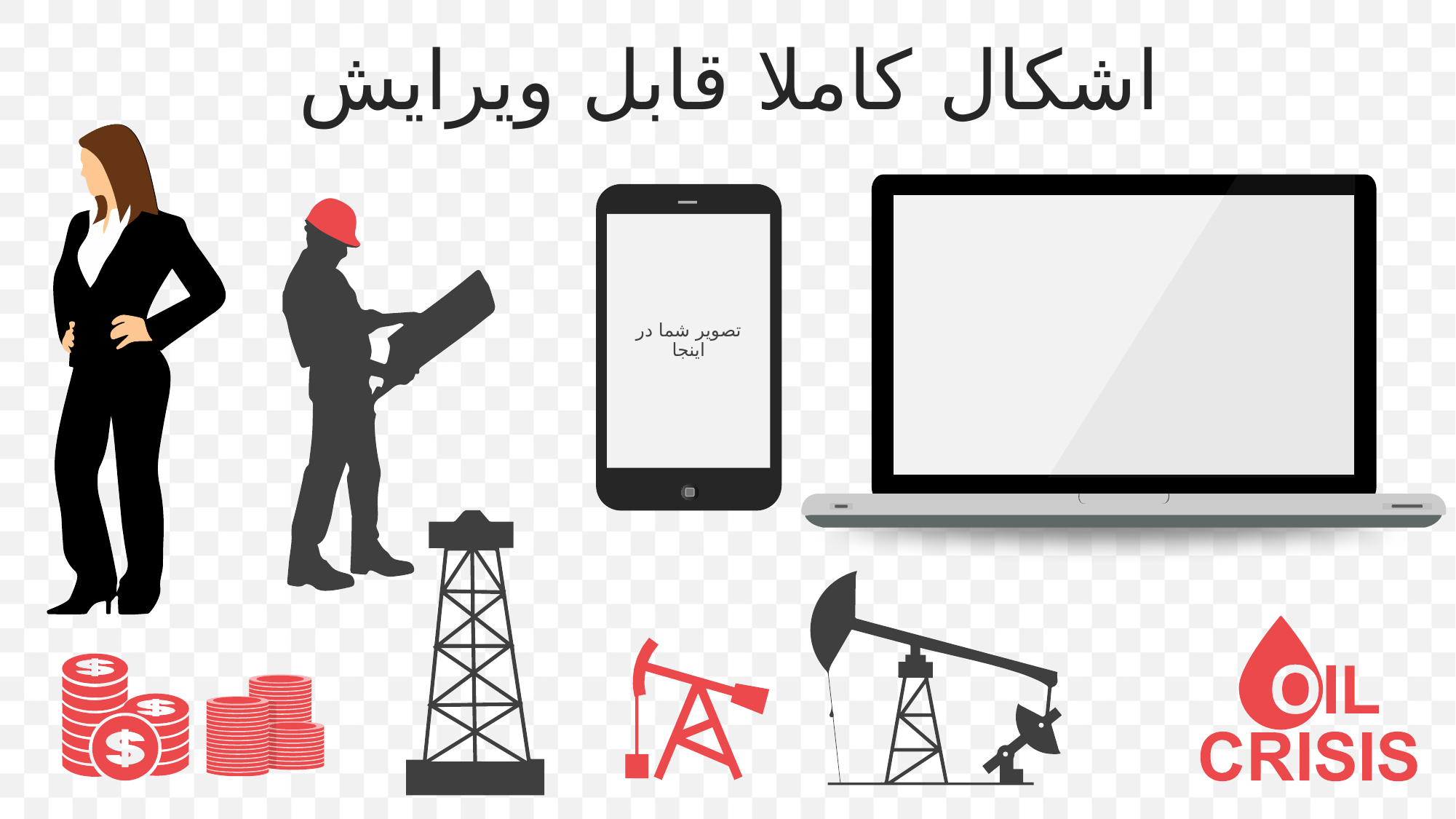

اشکال کاملا قابل ویرایش

تصویر شما در اینجا